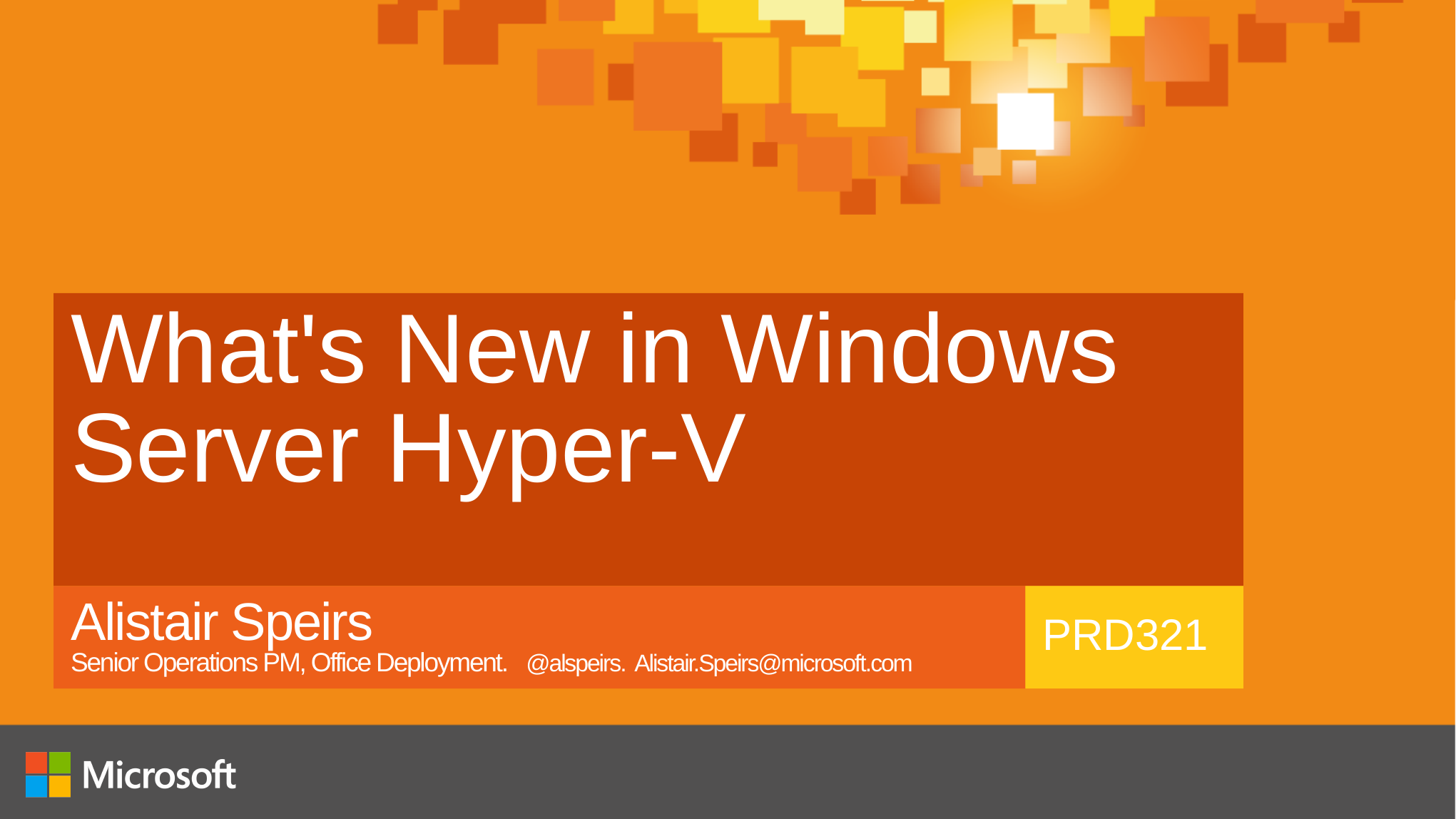

What's New in Windows Server Hyper-V
# Alistair Speirs Senior Operations PM, Office Deployment.   @alspeirs.  Alistair.Speirs@microsoft.com
PRD321